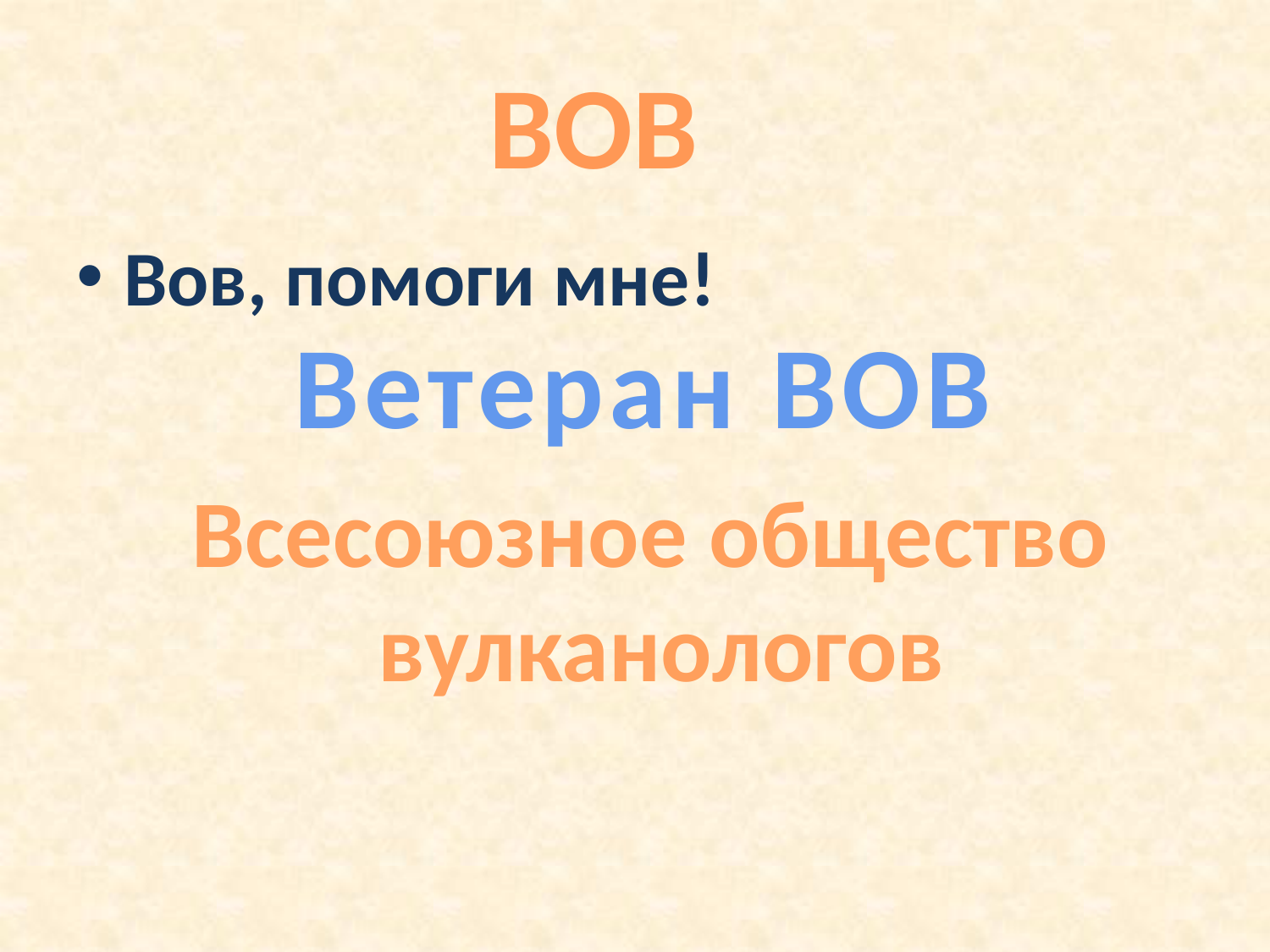

ВОВ
Вов, помоги мне!
Ветеран ВОВ
Всесоюзное общество
вулканологов